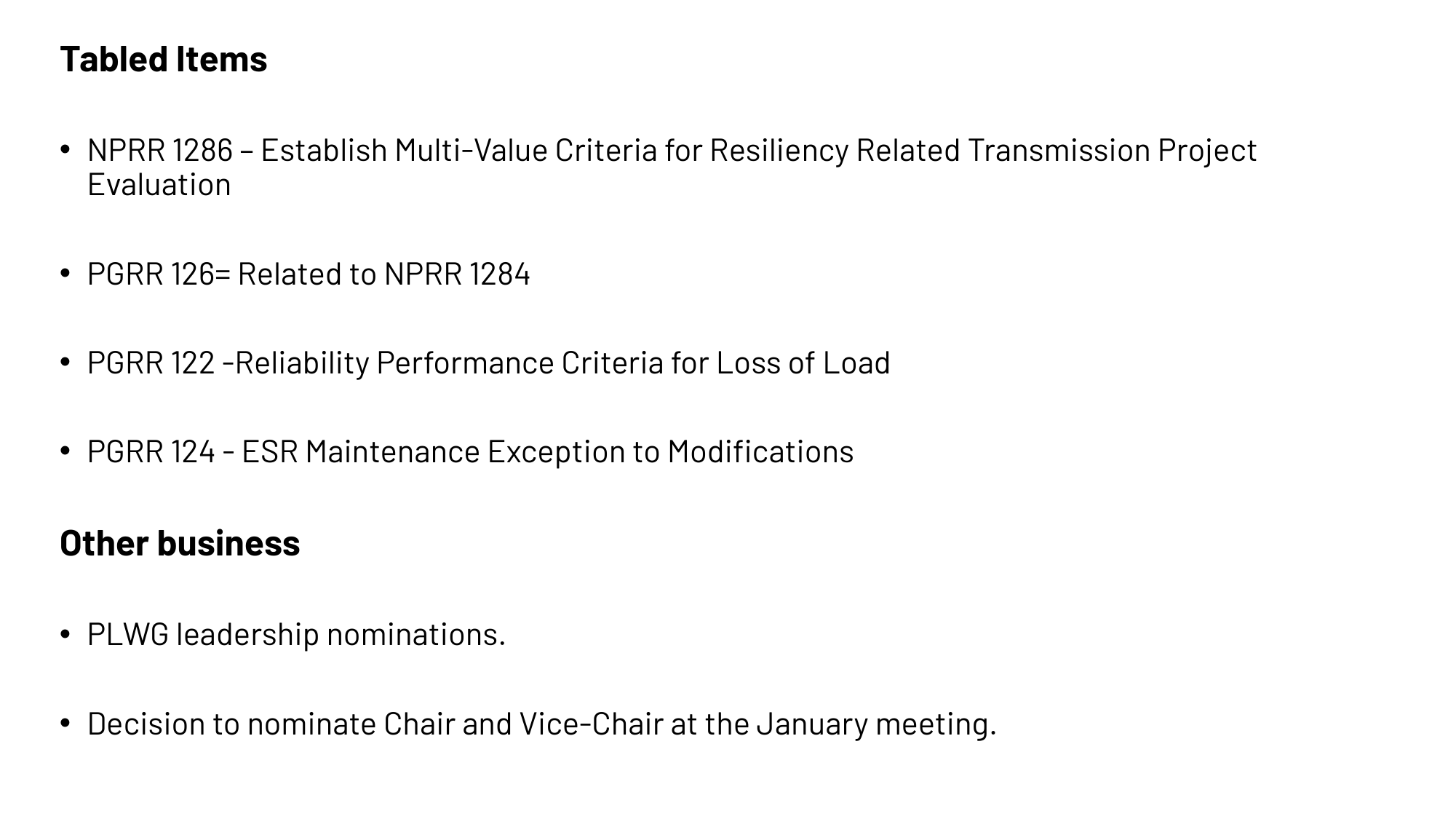

Tabled Items
NPRR 1286 – Establish Multi-Value Criteria for Resiliency Related Transmission Project Evaluation
PGRR 126= Related to NPRR 1284
PGRR 122 -Reliability Performance Criteria for Loss of Load
PGRR 124 - ESR Maintenance Exception to Modifications
Other business
PLWG leadership nominations.
Decision to nominate Chair and Vice-Chair at the January meeting.